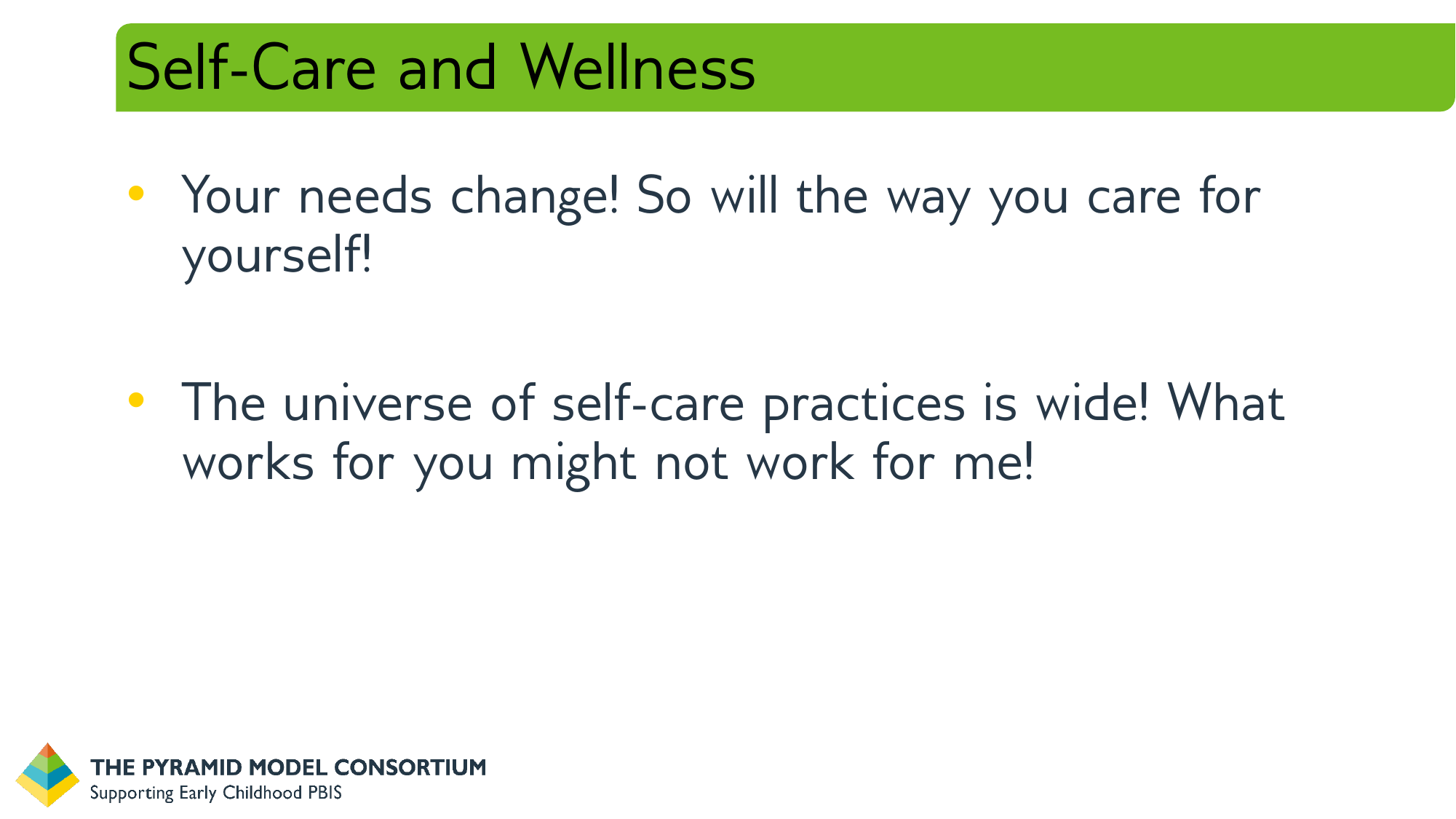

# Self-Care and Wellness
Your needs change! So will the way you care for yourself!

The universe of self-care practices is wide! What works for you might not work for me!